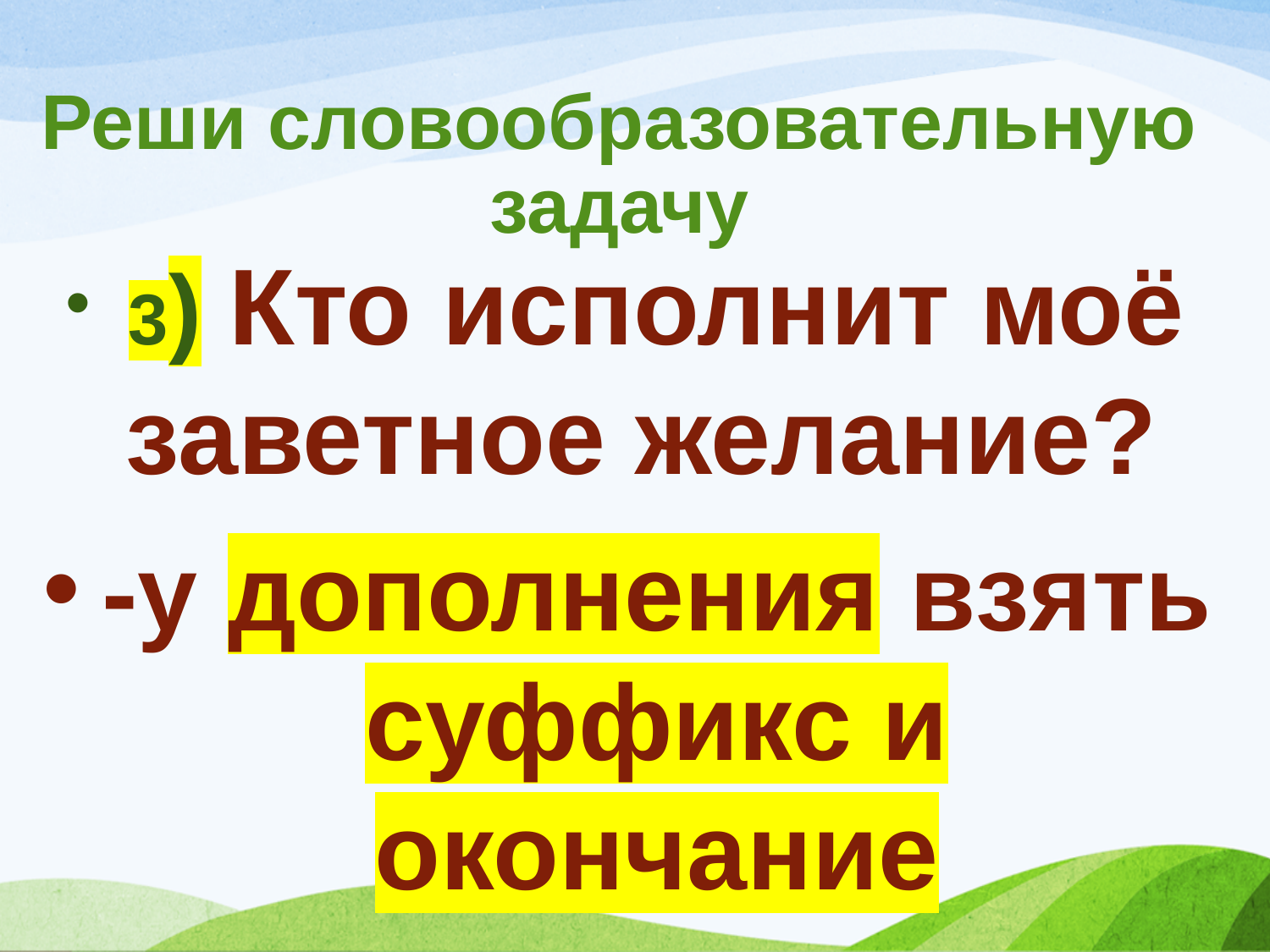

# Реши словообразовательную задачу
3) Кто исполнит моё заветное желание?
-у дополнения взять суффикс и окончание